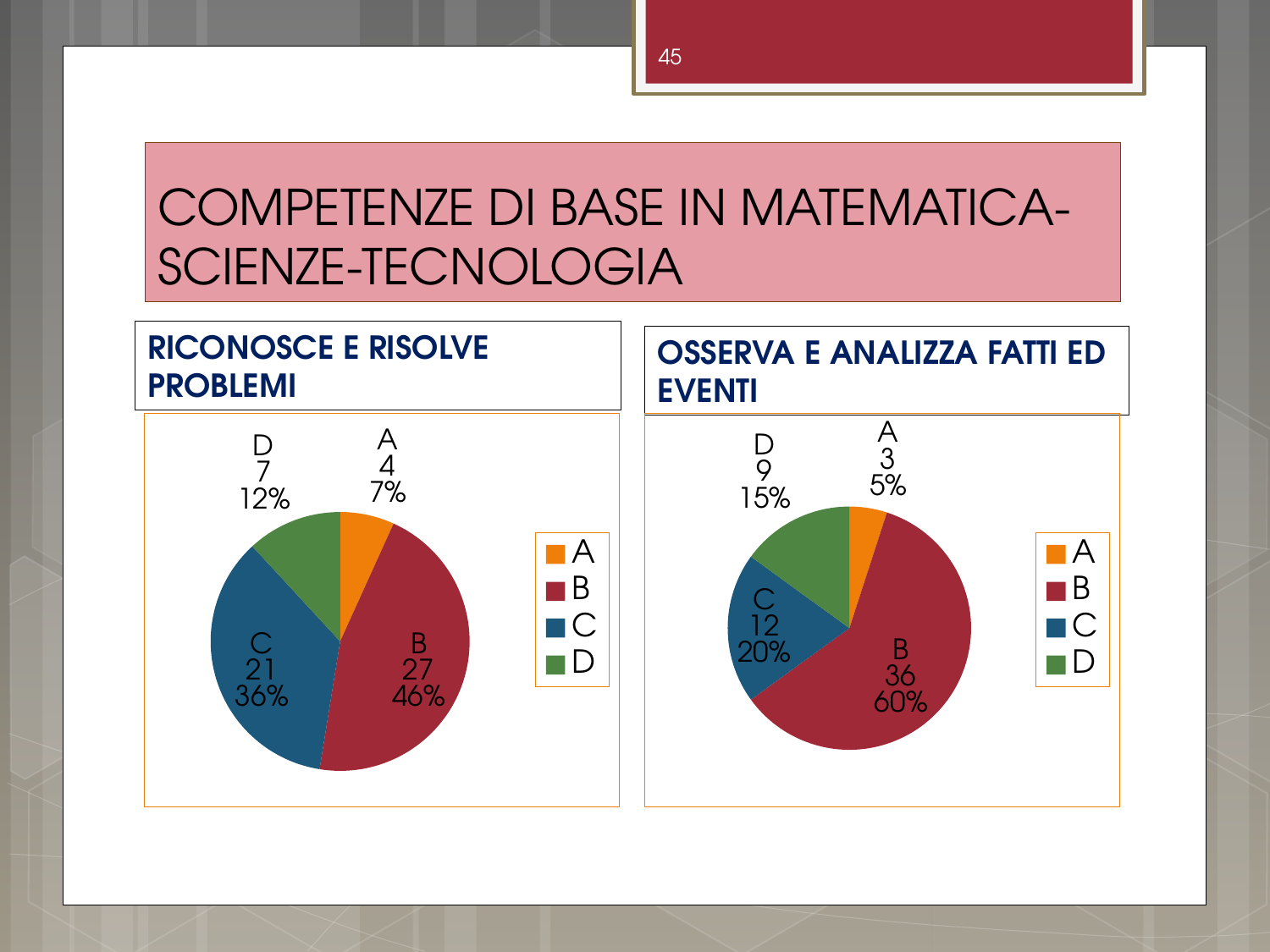

45
# COMPETENZE DI BASE IN MATEMATICA-SCIENZE-TECNOLOGIA
RICONOSCE E RISOLVE PROBLEMI
OSSERVA E ANALIZZA FATTI ED EVENTI

### Chart

| Category | Vendite |
|---|---|
| A | 4.0 |
| B | 27.0 |
| C | 21.0 |
| D | 7.0 |

### Chart

| Category | Vendite |
|---|---|
| A | 3.0 |
| B | 36.0 |
| C | 12.0 |
| D | 9.0 |